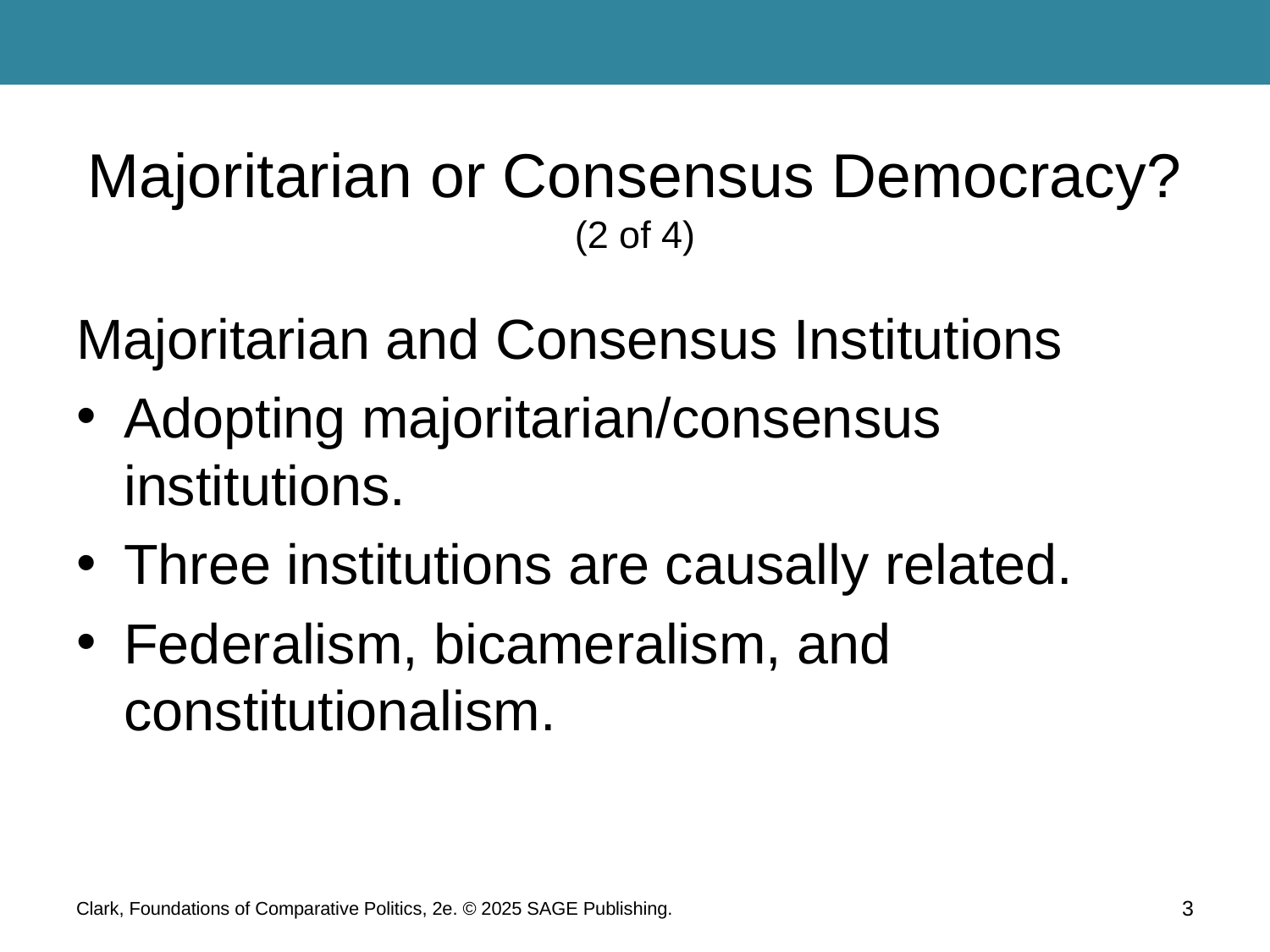

# Majoritarian or Consensus Democracy? (2 of 4)
Majoritarian and Consensus Institutions
Adopting majoritarian/consensus institutions.
Three institutions are causally related.
Federalism, bicameralism, and constitutionalism.
Clark, Foundations of Comparative Politics, 2e. © 2025 SAGE Publishing.
3